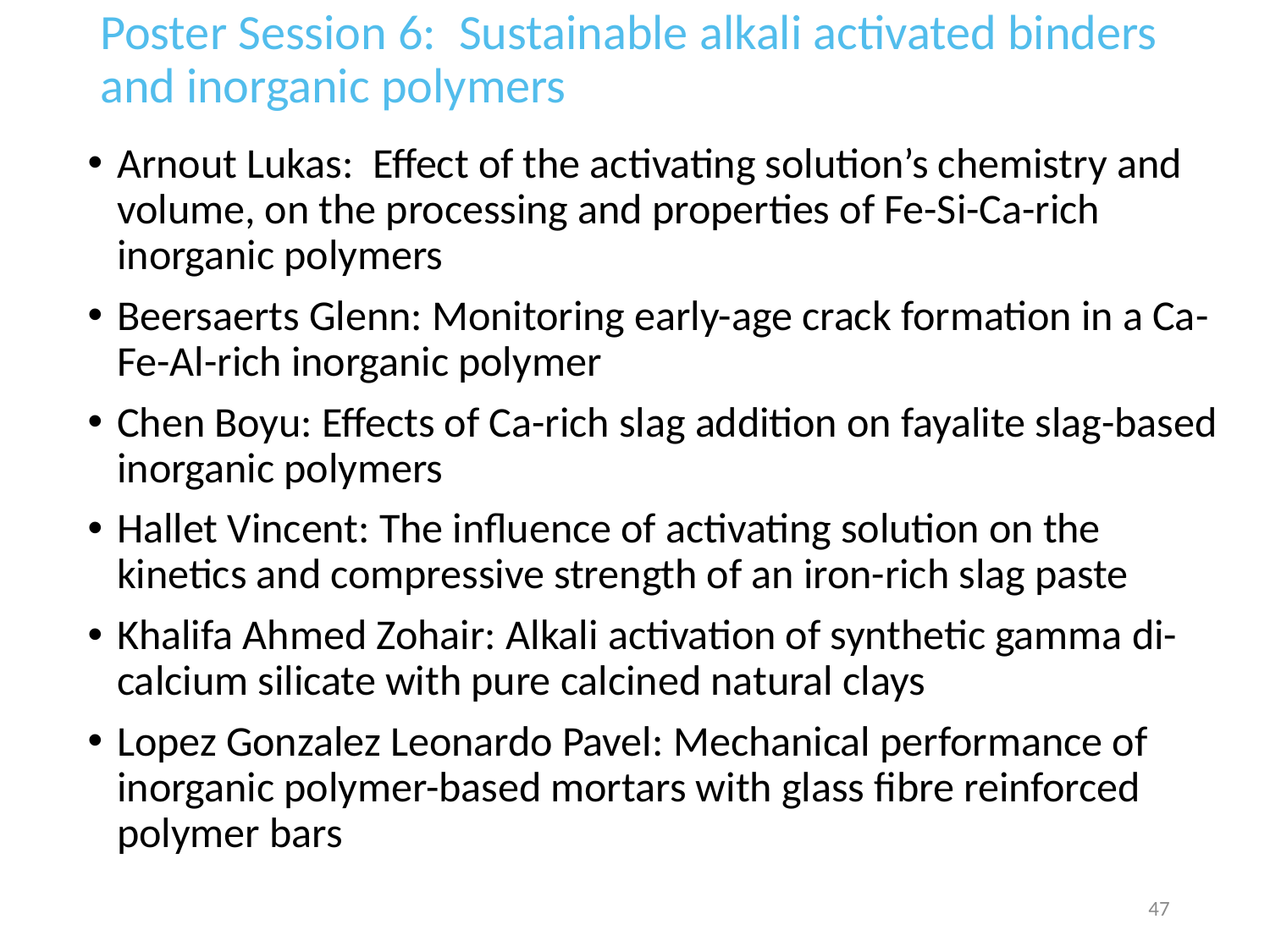

# Poster Session 6:  Sustainable alkali activated binders and inorganic polymers
Arnout Lukas:  Effect of the activating solution’s chemistry and volume, on the processing and properties of Fe-Si-Ca-rich inorganic polymers
Beersaerts Glenn: Monitoring early-age crack formation in a Ca-Fe-Al-rich inorganic polymer
Chen Boyu: Effects of Ca-rich slag addition on fayalite slag-based inorganic polymers
Hallet Vincent: The influence of activating solution on the kinetics and compressive strength of an iron-rich slag paste
Khalifa Ahmed Zohair: Alkali activation of synthetic gamma di-calcium silicate with pure calcined natural clays
Lopez Gonzalez Leonardo Pavel: Mechanical performance of inorganic polymer-based mortars with glass fibre reinforced polymer bars

47